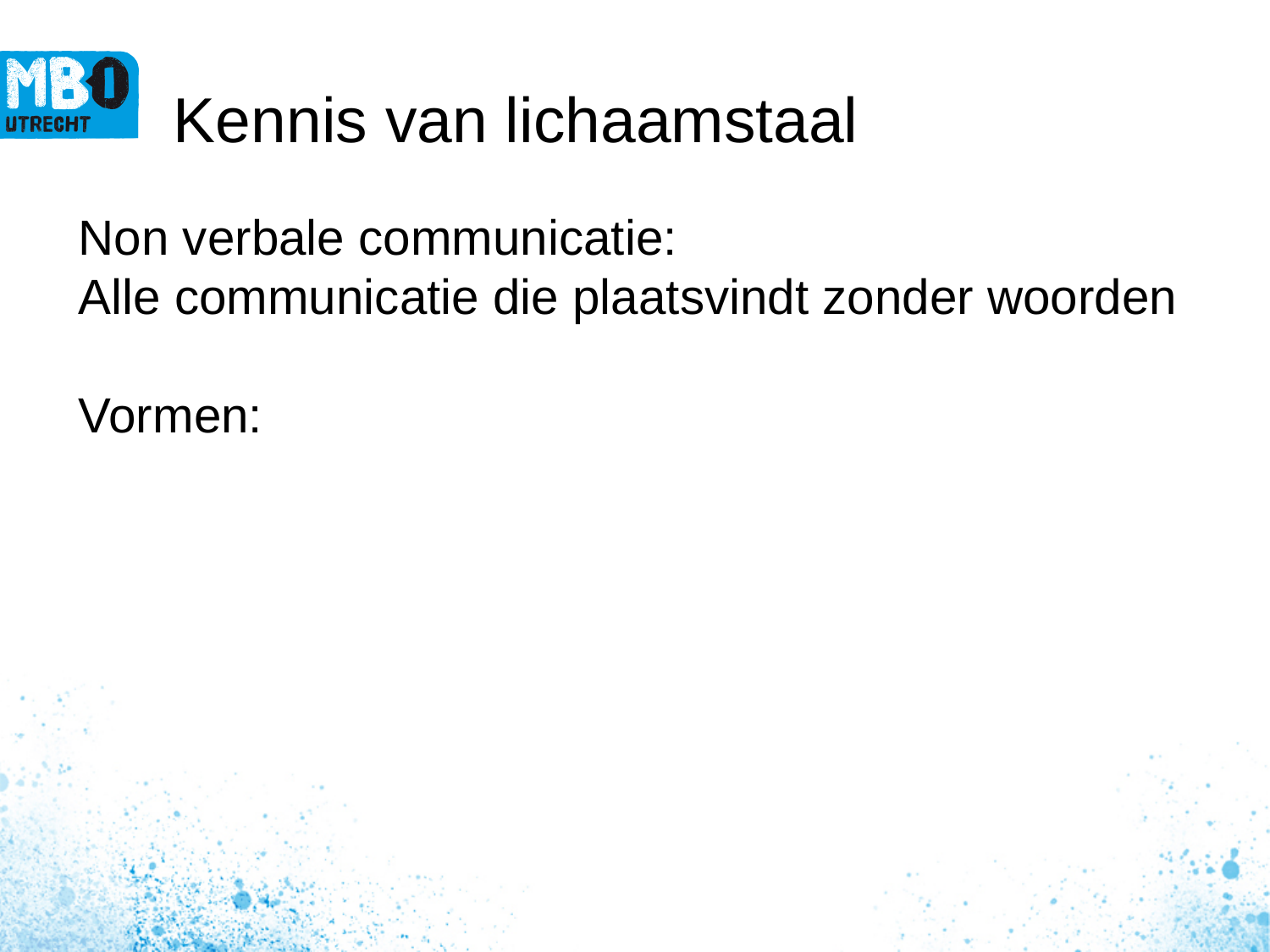

# Kennis van lichaamstaal
Non verbale communicatie:
Alle communicatie die plaatsvindt zonder woorden

Vormen: